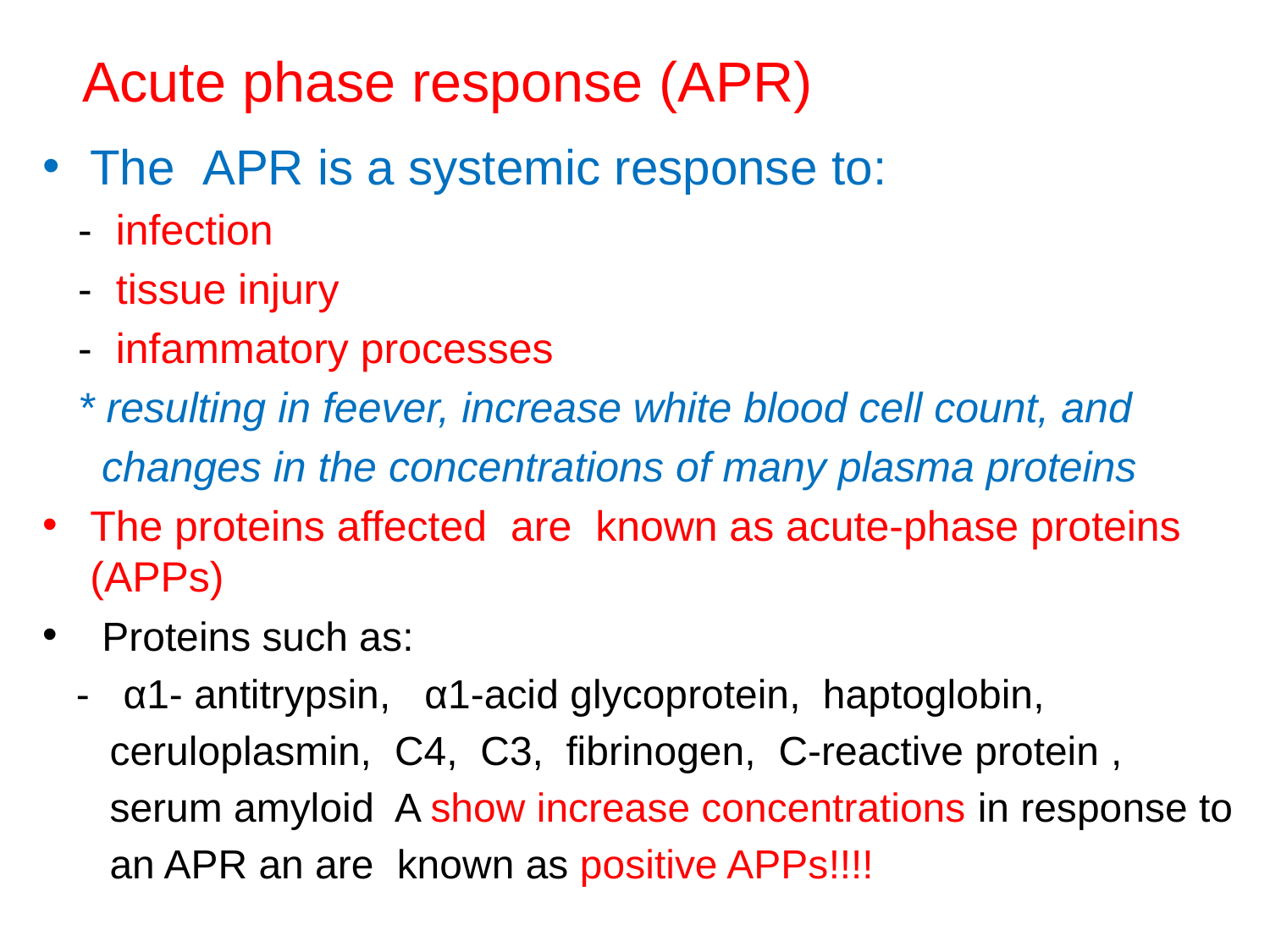

# Acute phase response (APR)
The  APR is a systemic response to:
   -  infection
   -  tissue injury
   -  infammatory processes
   * resulting in feever, increase white blood cell count, and
     changes in the concentrations of many plasma proteins
The proteins affected  are  known as acute-phase proteins  (APPs)
 Proteins such as:
   -   α1- antitrypsin,   α1-acid glycoprotein,  haptoglobin,
      ceruloplasmin,  C4,  C3,  fibrinogen,  C-reactive protein ,
      serum amyloid  A show increase concentrations in response to
      an APR an are  known as positive APPs!!!!